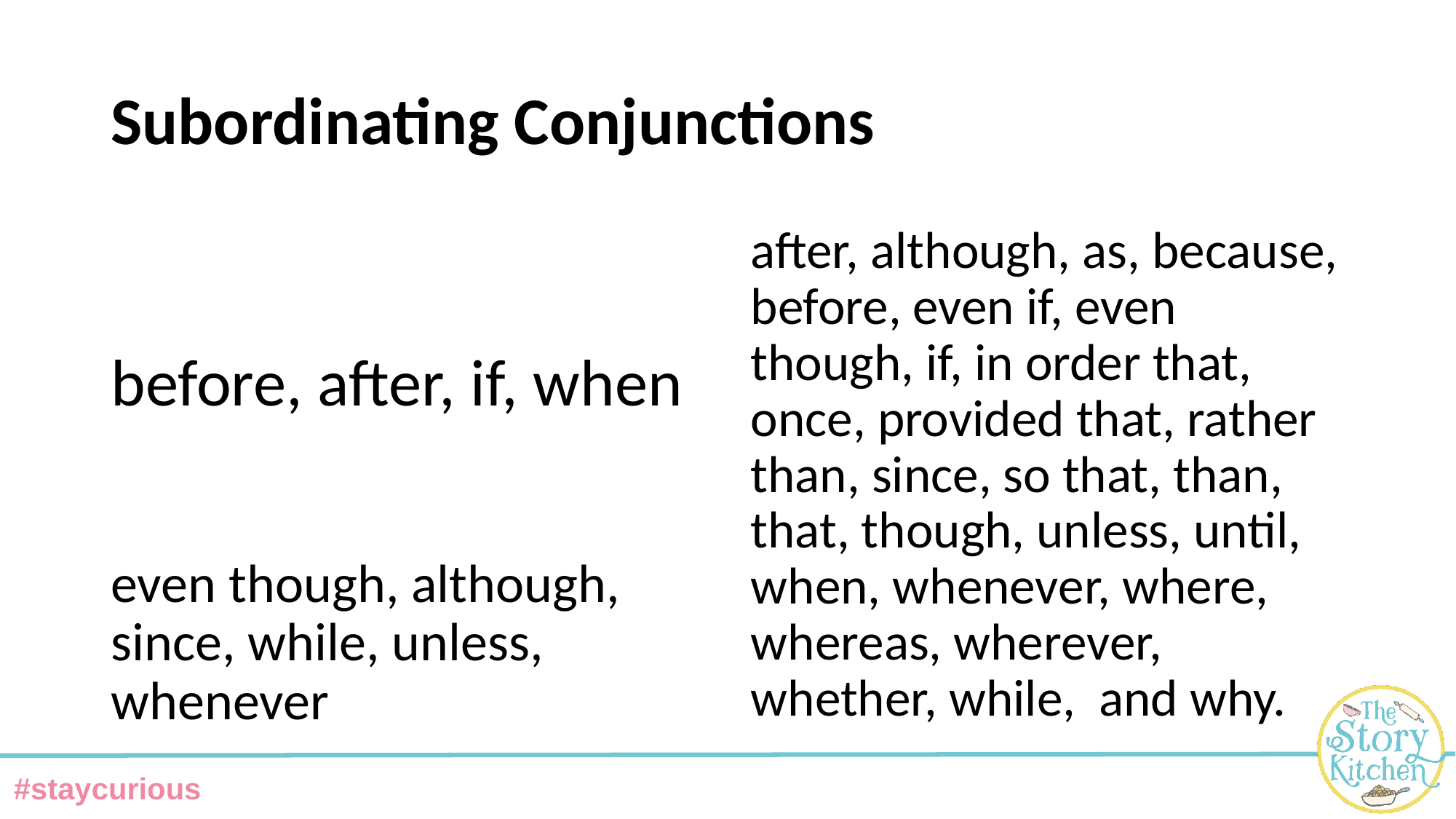

# Subordinating Conjunctions

before, after, if, when

even though, although, since, while, unless, whenever
after, although, as, because, before, even if, even though, if, in order that, once, provided that, rather than, since, so that, than, that, though, unless, until, when, whenever, where, whereas, wherever, whether, while,  and why.